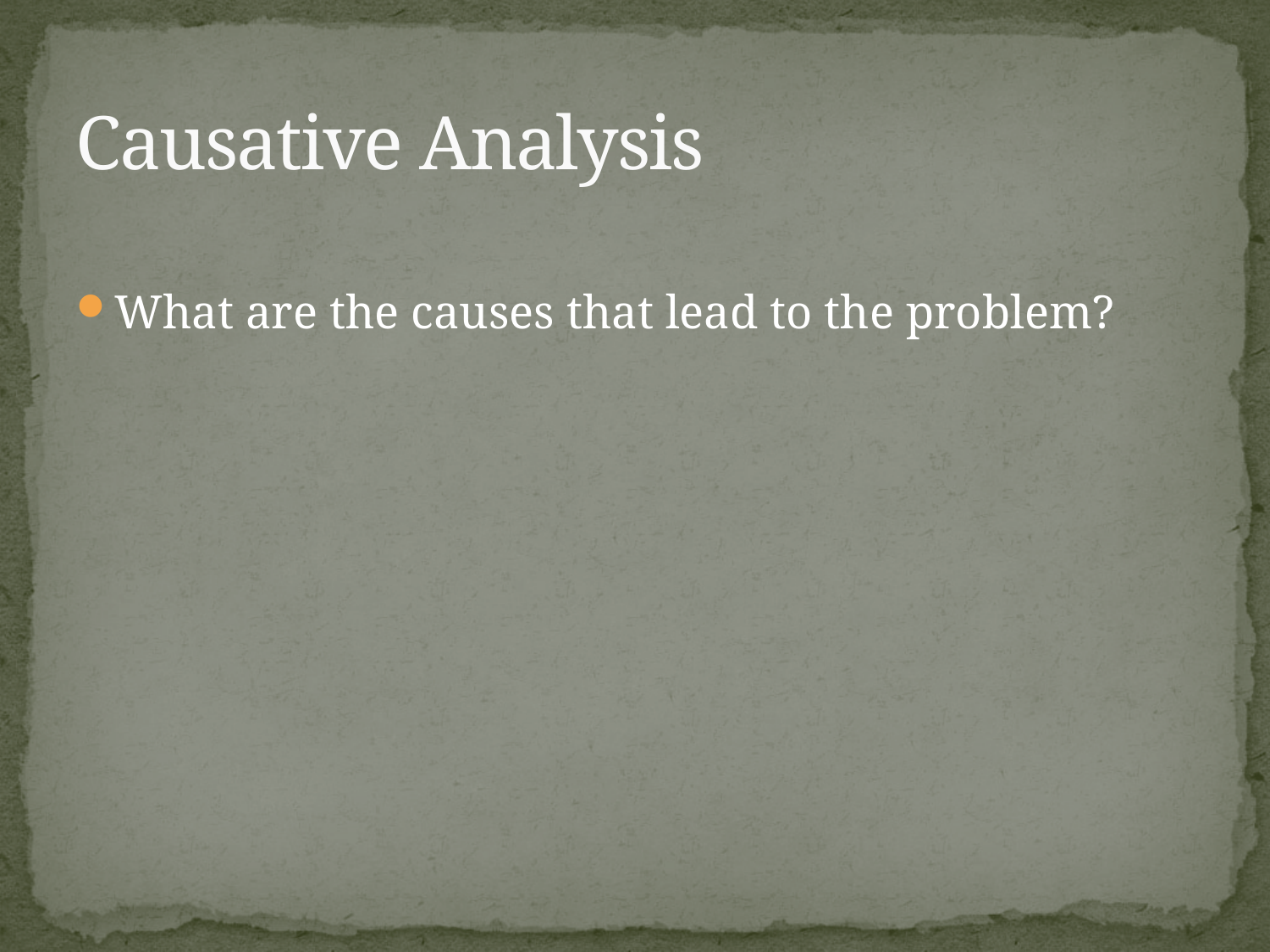

# Causative Analysis

What are the causes that lead to the problem?